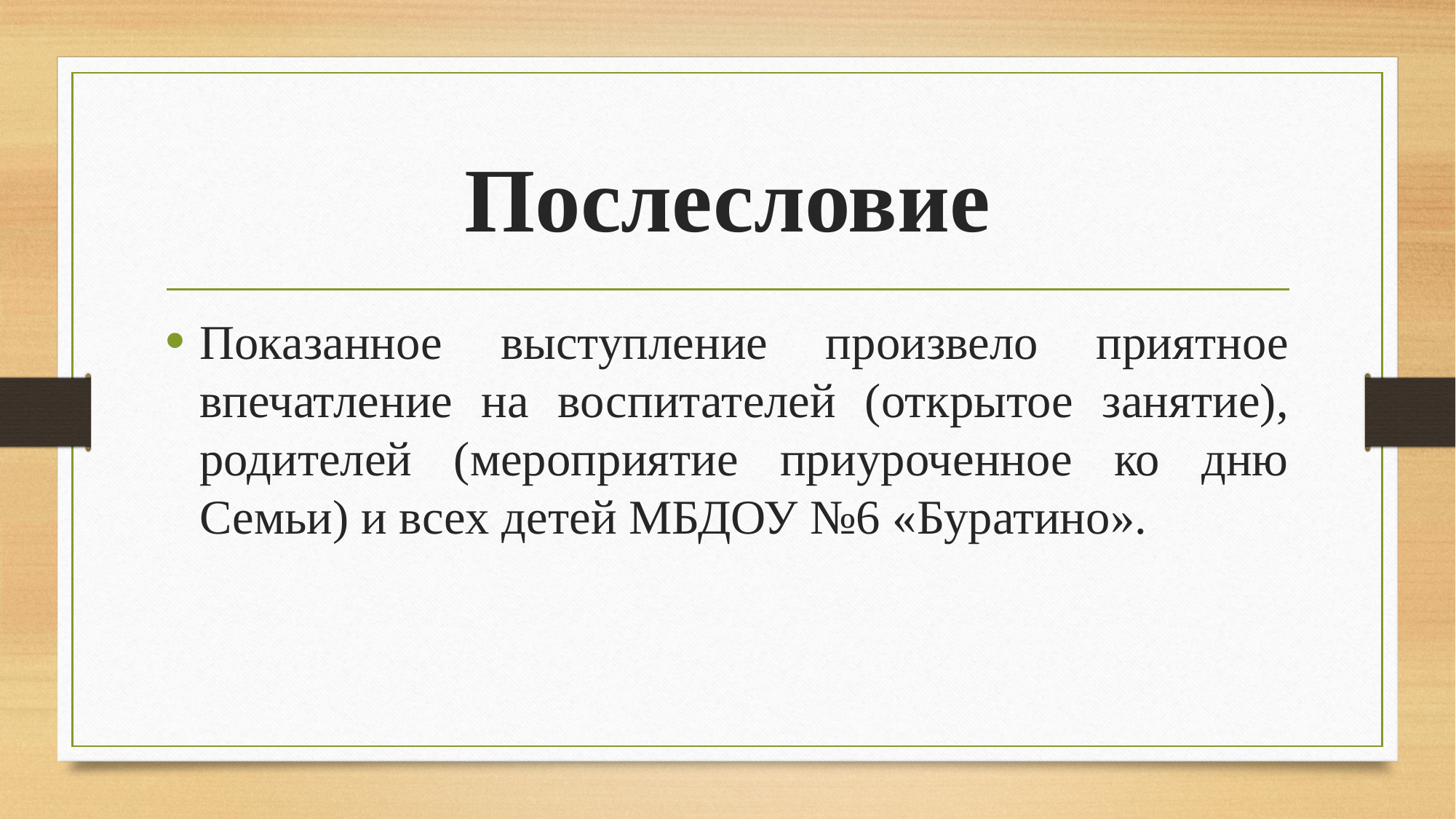

# Послесловие
Показанное выступление произвело приятное впечатление на воспитателей (открытое занятие), родителей (мероприятие приуроченное ко дню Семьи) и всех детей МБДОУ №6 «Буратино».